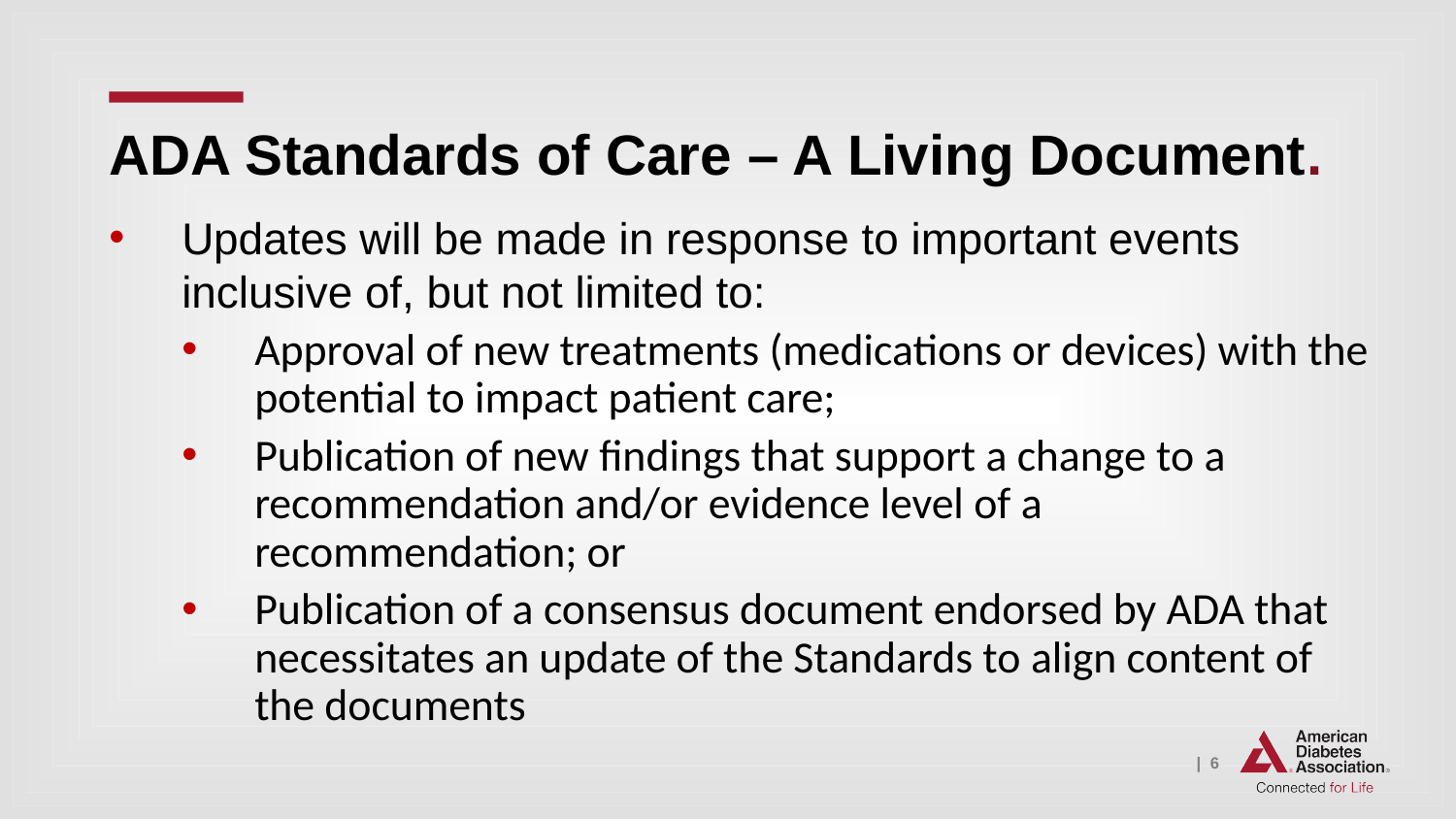

# ADA Standards of Care – A Living Document.
Updates will be made in response to important events inclusive of, but not limited to:
Approval of new treatments (medications or devices) with the potential to impact patient care;
Publication of new findings that support a change to a recommendation and/or evidence level of a recommendation; or
Publication of a consensus document endorsed by ADA that necessitates an update of the Standards to align content of the documents